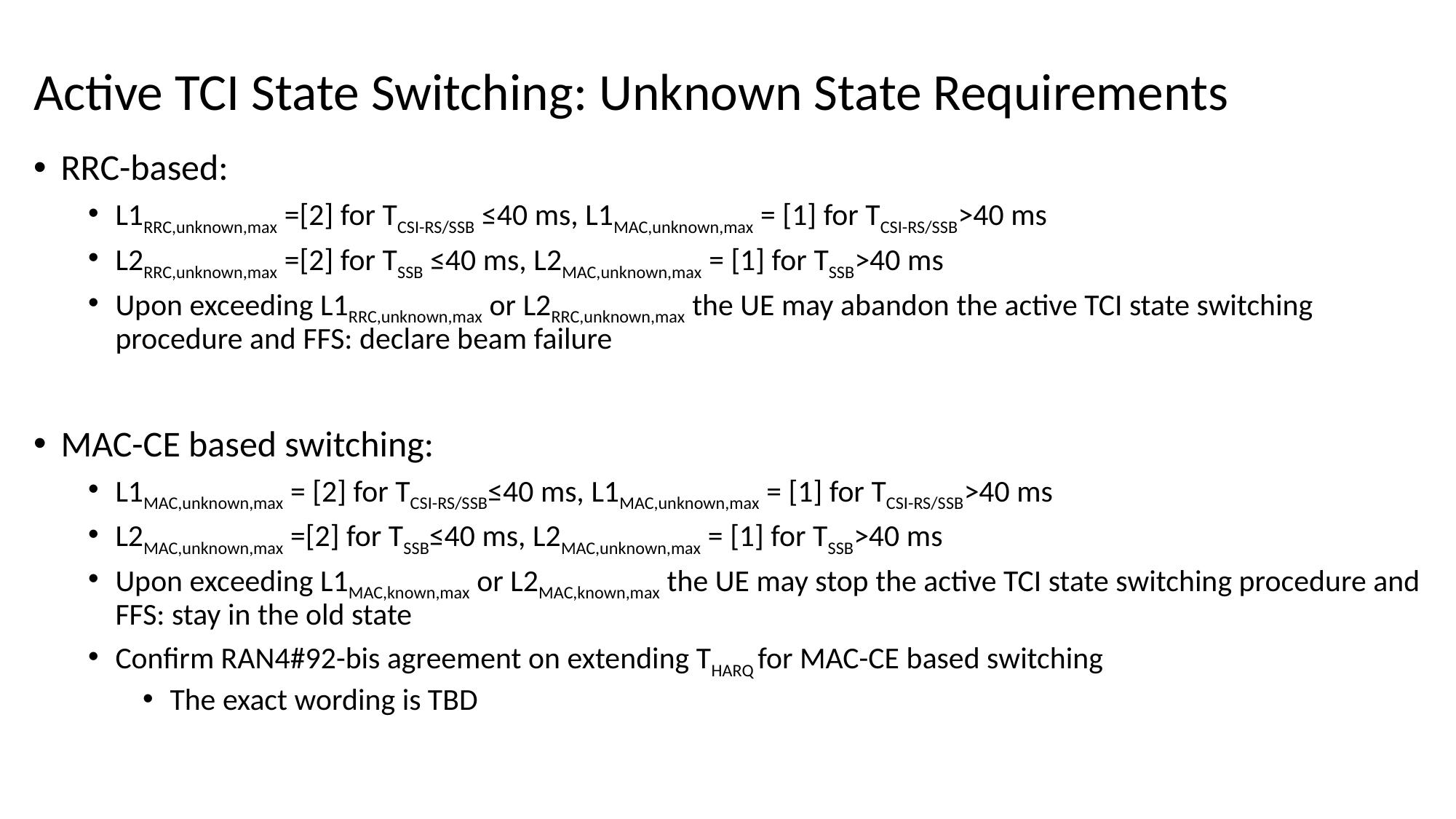

# Active TCI State Switching: Unknown State Requirements
RRC-based:
L1RRC,unknown,max =[2] for TCSI-RS/SSB ≤40 ms, L1MAC,unknown,max = [1] for TCSI-RS/SSB>40 ms
L2RRC,unknown,max =[2] for TSSB ≤40 ms, L2MAC,unknown,max = [1] for TSSB>40 ms
Upon exceeding L1RRC,unknown,max or L2RRC,unknown,max the UE may abandon the active TCI state switching procedure and FFS: declare beam failure

MAC-CE based switching:
L1MAC,unknown,max = [2] for TCSI-RS/SSB≤40 ms, L1MAC,unknown,max = [1] for TCSI-RS/SSB>40 ms
L2MAC,unknown,max =[2] for TSSB≤40 ms, L2MAC,unknown,max = [1] for TSSB>40 ms
Upon exceeding L1MAC,known,max or L2MAC,known,max the UE may stop the active TCI state switching procedure and FFS: stay in the old state
Confirm RAN4#92-bis agreement on extending THARQ for MAC-CE based switching
The exact wording is TBD